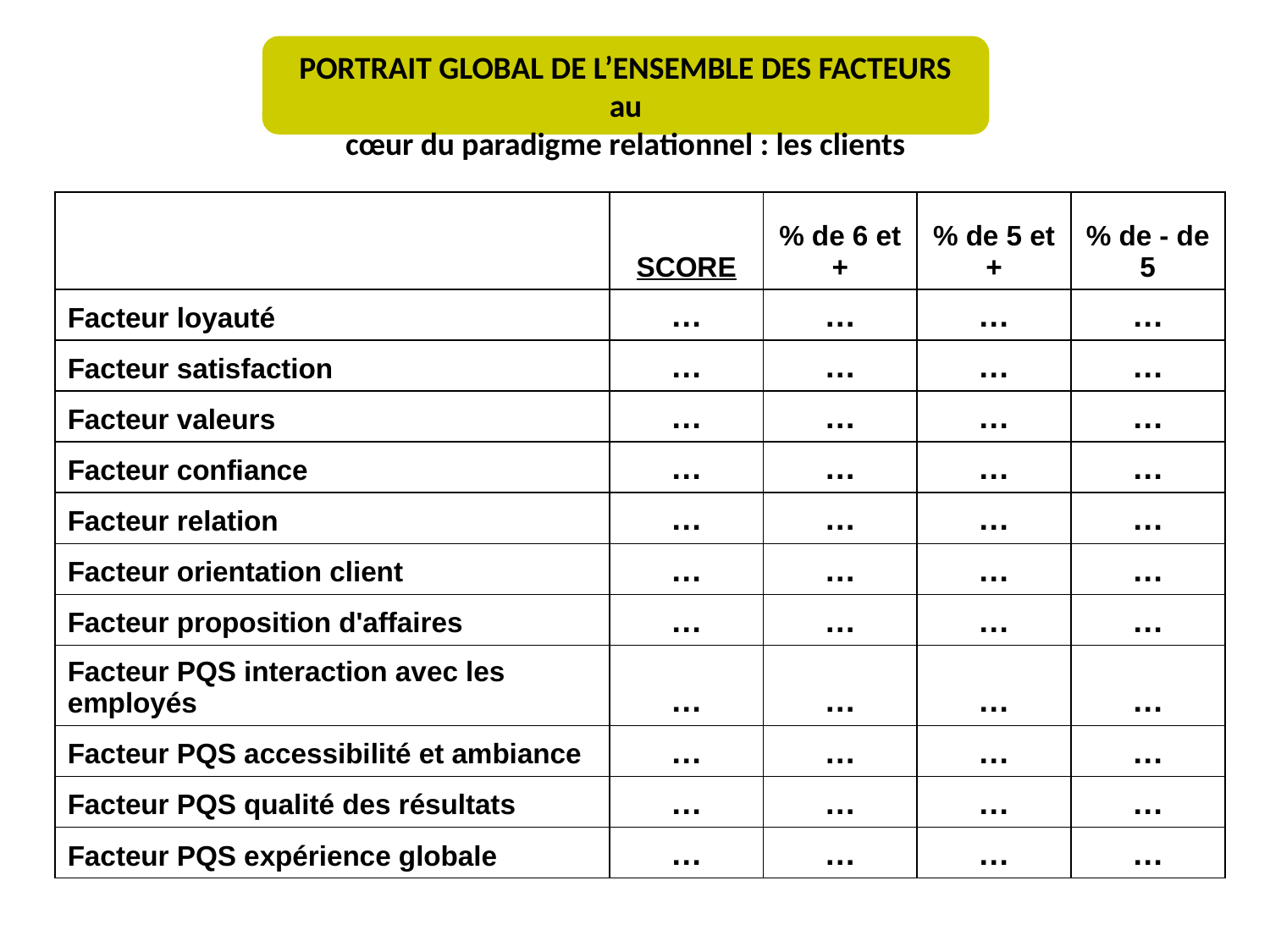

PORTRAIT GLOBAL DE L’ENSEMBLE DES FACTEURS au
cœur du paradigme relationnel : les clients
|  | SCORE | % de 6 et + | % de 5 et + | % de - de 5 |
| --- | --- | --- | --- | --- |
| Facteur loyauté | … | … | … | … |
| Facteur satisfaction | … | … | … | … |
| Facteur valeurs | … | … | … | … |
| Facteur confiance | … | … | … | … |
| Facteur relation | … | … | … | … |
| Facteur orientation client | … | … | … | … |
| Facteur proposition d'affaires | … | … | … | … |
| Facteur PQS interaction avec les employés | … | … | … | … |
| Facteur PQS accessibilité et ambiance | … | … | … | … |
| Facteur PQS qualité des résultats | … | … | … | … |
| Facteur PQS expérience globale | … | … | … | … |